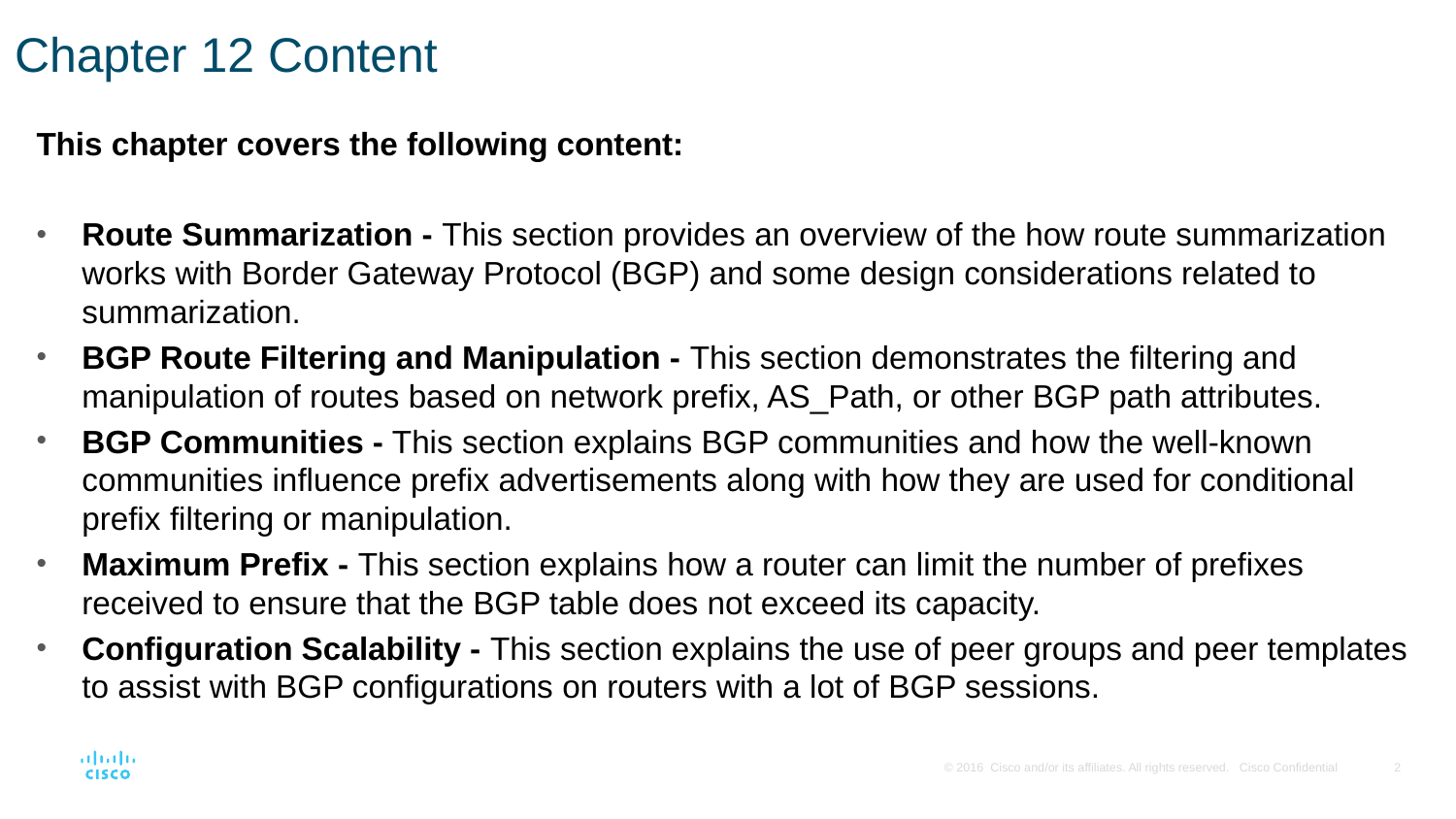

# Chapter 12 Content
This chapter covers the following content:

Route Summarization - This section provides an overview of the how route summarization works with Border Gateway Protocol (BGP) and some design considerations related to  summarization.
BGP Route Filtering and Manipulation - This section demonstrates the filtering and manipulation of routes based on network prefix, AS_Path, or other BGP path attributes.
BGP Communities - This section explains BGP communities and how the well-known communities influence prefix advertisements along with how they are used for conditional prefix filtering or manipulation.
Maximum Prefix - This section explains how a router can limit the number of prefixes received to ensure that the BGP table does not exceed its capacity.
Configuration Scalability - This section explains the use of peer groups and peer templates to assist with BGP configurations on routers with a lot of BGP sessions.